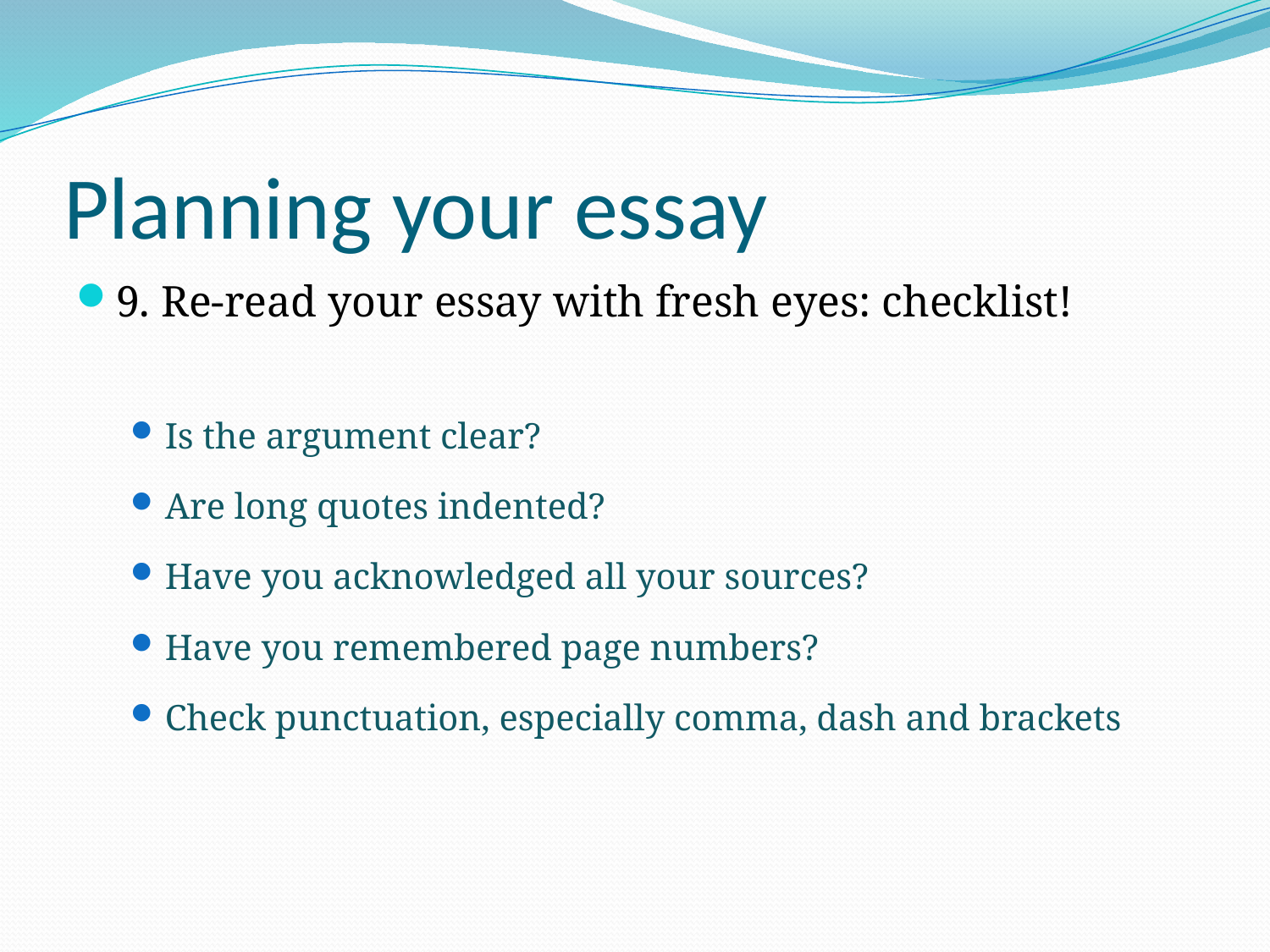

# Planning your essay
9. Re-read your essay with fresh eyes: checklist!

Is the argument clear?
Are long quotes indented?
Have you acknowledged all your sources?
Have you remembered page numbers?
Check punctuation, especially comma, dash and brackets